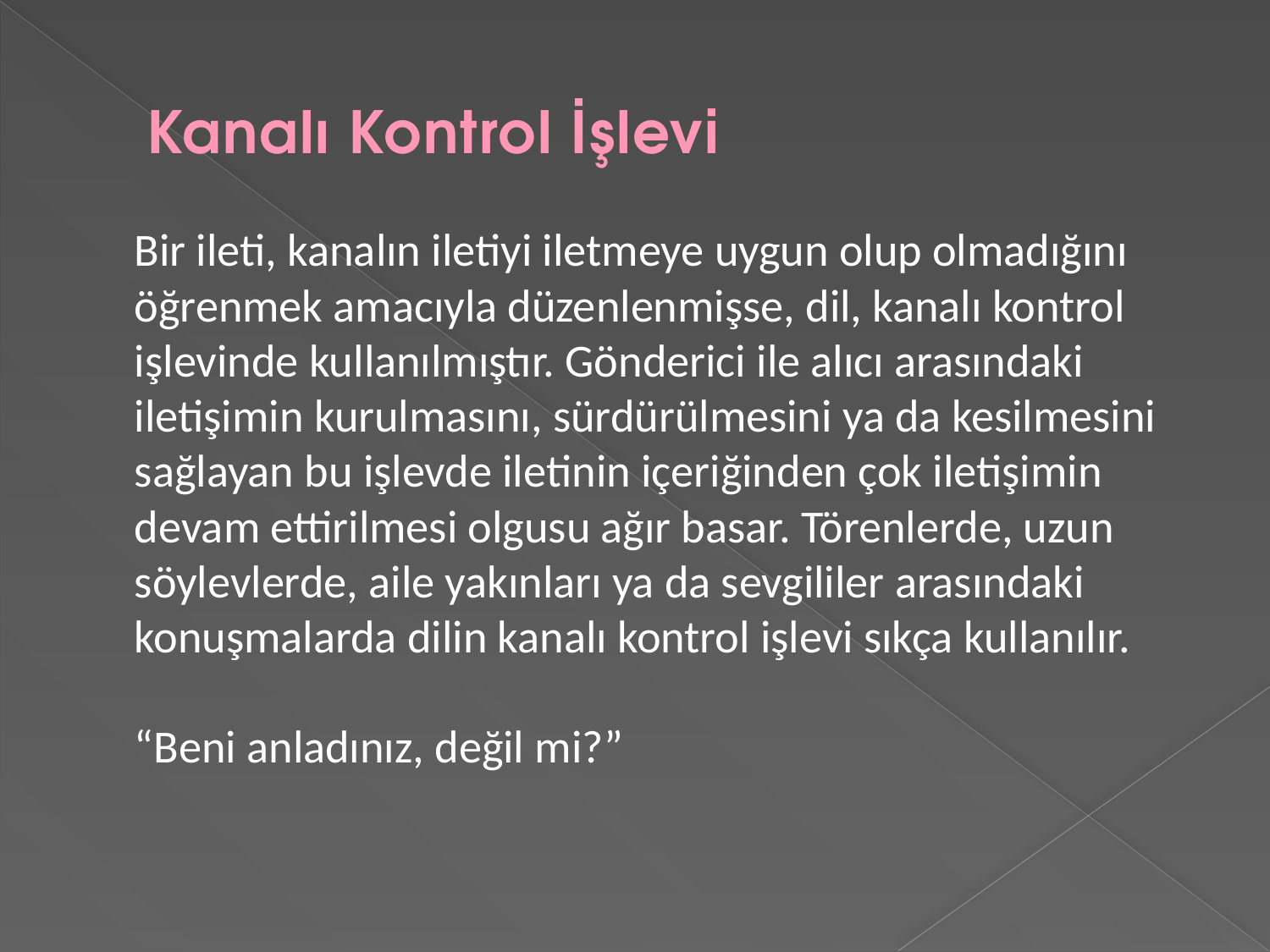

Kanalı Kontrol İşlevi
Bir ileti, kanalın iletiyi iletmeye uygun olup olmadığını öğrenmek amacıyla düzenlenmişse, dil, kanalı kontrol işlevinde kullanılmıştır. Gönderici ile alıcı arasındaki iletişimin kurulmasını, sürdürülmesini ya da kesilmesini sağlayan bu işlevde iletinin içeriğinden çok iletişimin devam ettirilmesi olgusu ağır basar. Törenlerde, uzun söylevlerde, aile yakınları ya da sevgililer arasındaki konuşmalarda dilin kanalı kontrol işlevi sıkça kullanılır.
“Beni anladınız, değil mi?”